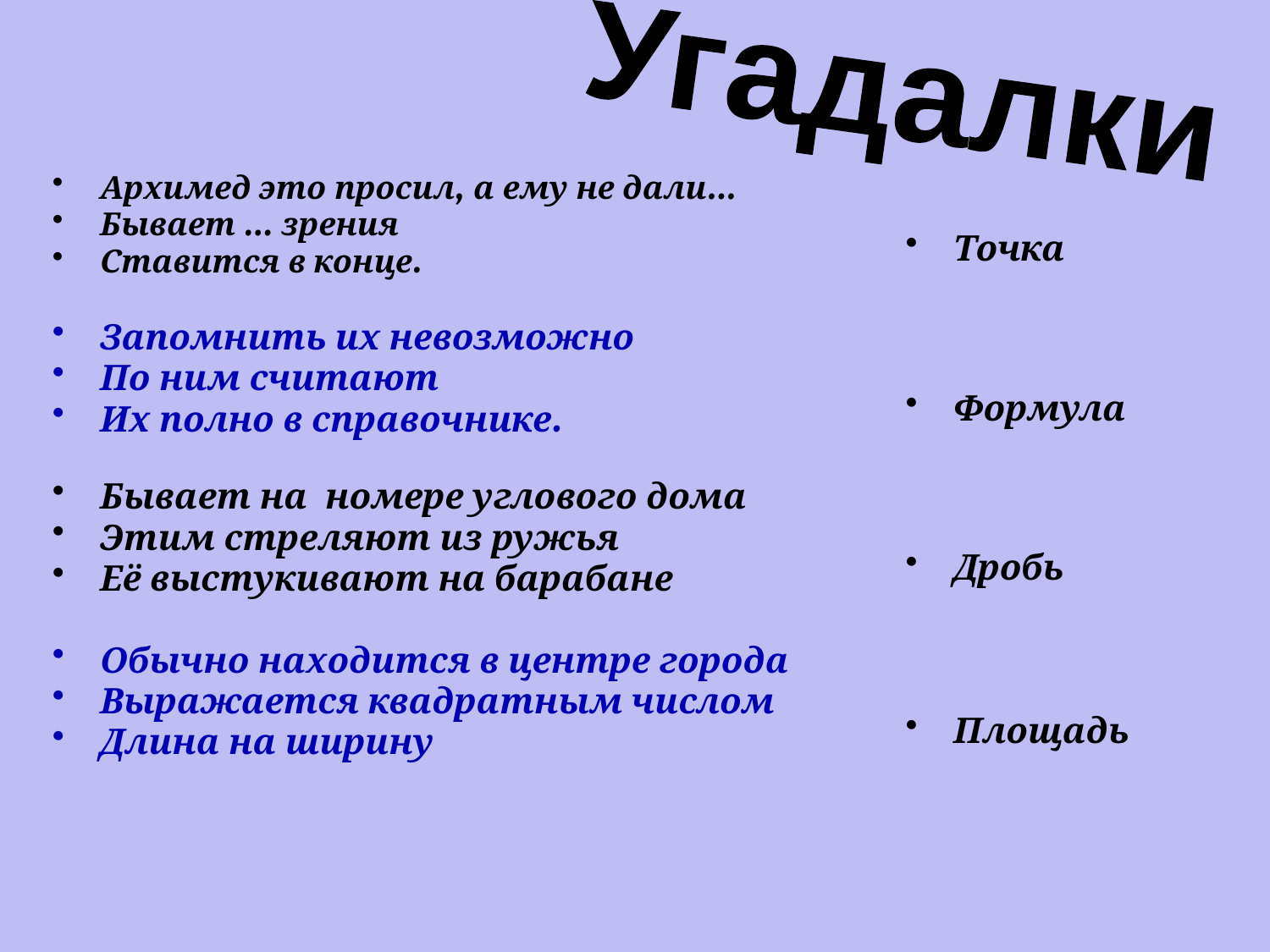

Угадалки
Архимед это просил, а ему не дали…
Бывает … зрения
Ставится в конце.

Запомнить их невозможно
По ним считают
Их полно в справочнике.

Бывает на  номере углового дома
Этим стреляют из ружья
Её выстукивают на барабане

Обычно находится в центре города
Выражается квадратным числом
Длина на ширину

Точка

Формула

Дробь

Площадь